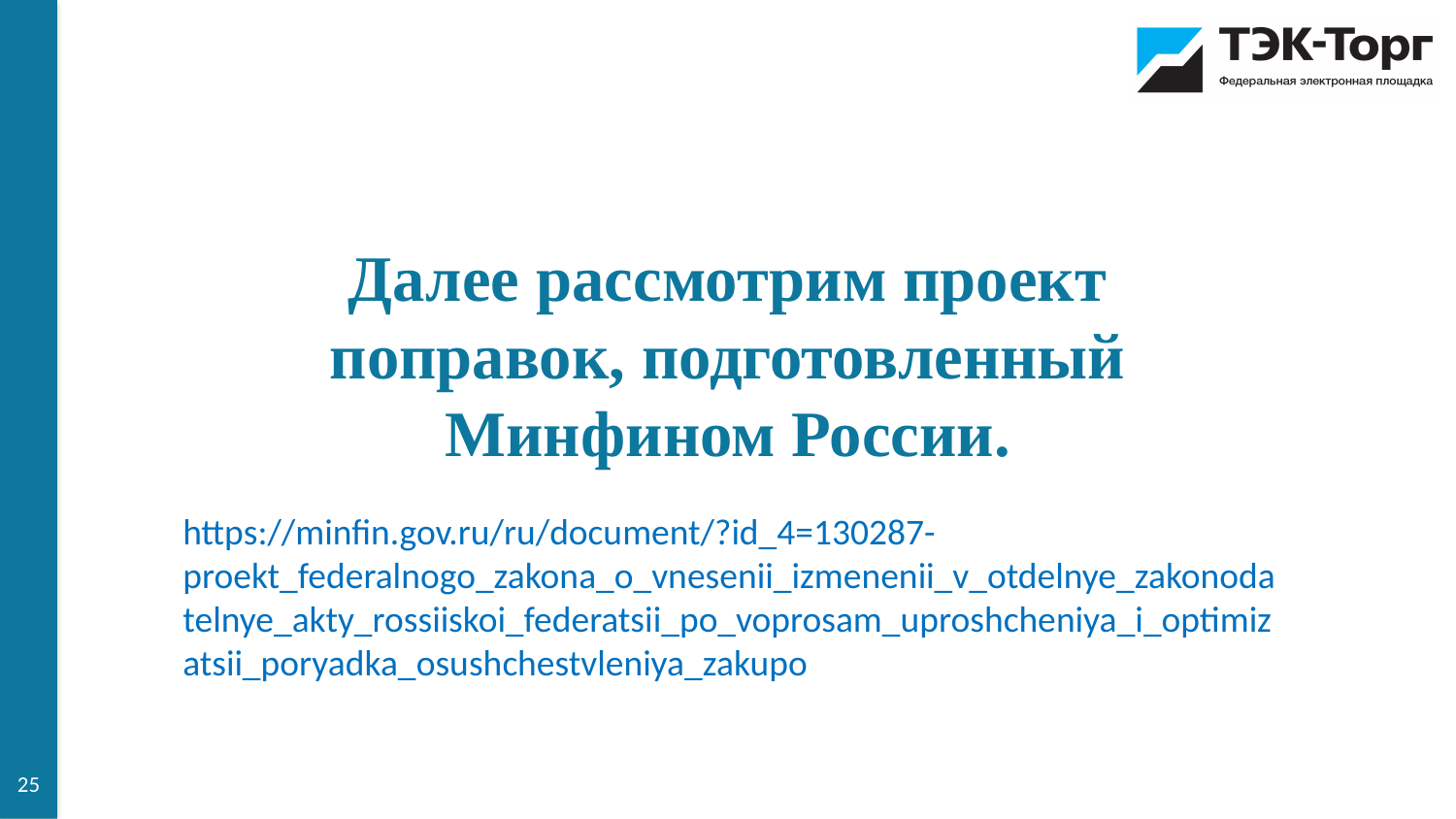

Далее рассмотрим проект поправок, подготовленный Минфином России.
https://minfin.gov.ru/ru/document/?id_4=130287-proekt_federalnogo_zakona_o_vnesenii_izmenenii_v_otdelnye_zakonodatelnye_akty_rossiiskoi_federatsii_po_voprosam_uproshcheniya_i_optimizatsii_poryadka_osushchestvleniya_zakupo
25